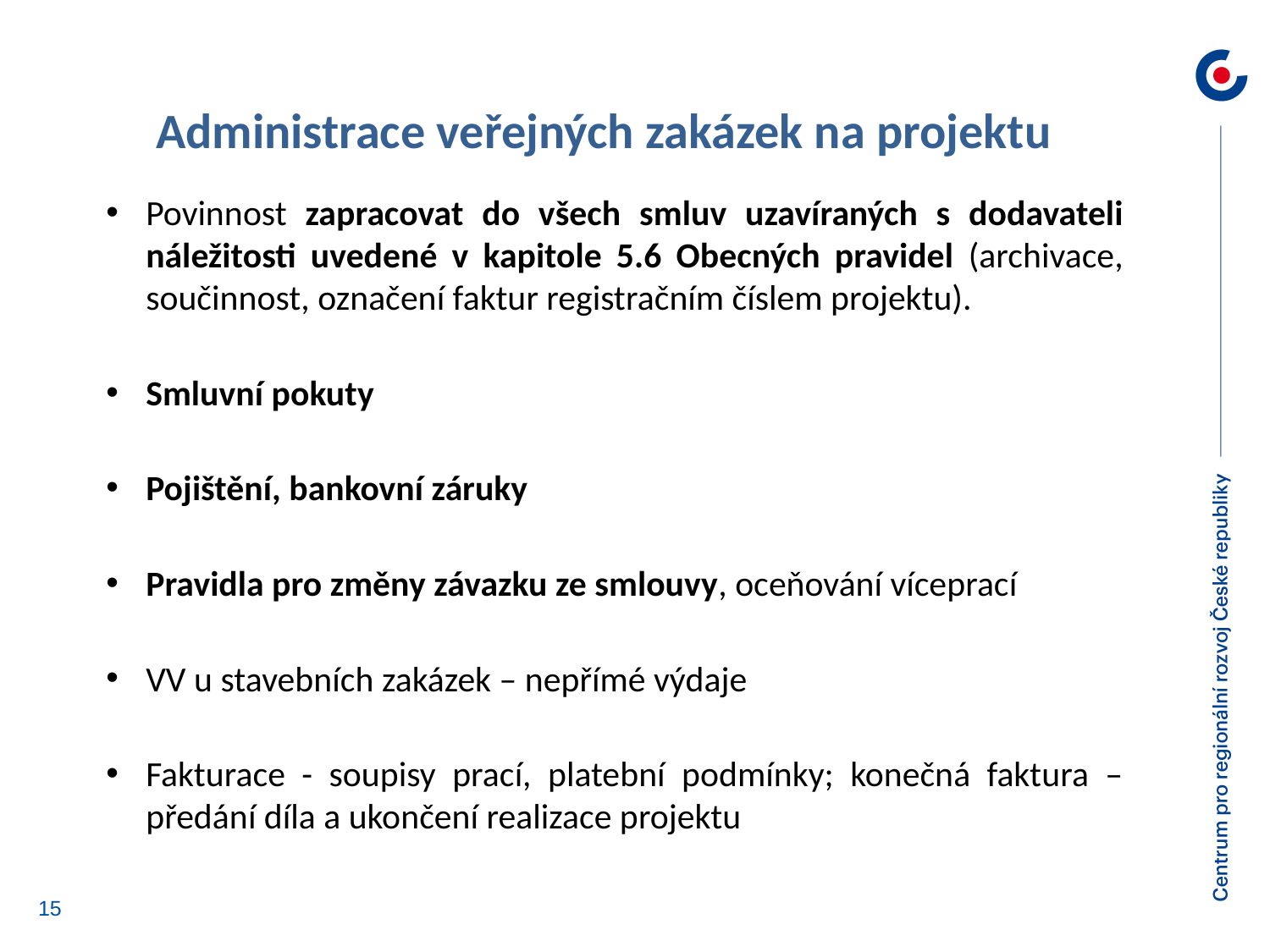

Administrace veřejných zakázek na projektu
Povinnost zapracovat do všech smluv uzavíraných s dodavateli náležitosti uvedené v kapitole 5.6 Obecných pravidel (archivace, součinnost, označení faktur registračním číslem projektu).

Smluvní pokuty

Pojištění, bankovní záruky

Pravidla pro změny závazku ze smlouvy, oceňování víceprací

VV u stavebních zakázek – nepřímé výdaje

Fakturace - soupisy prací, platební podmínky; konečná faktura – předání díla a ukončení realizace projektu
15